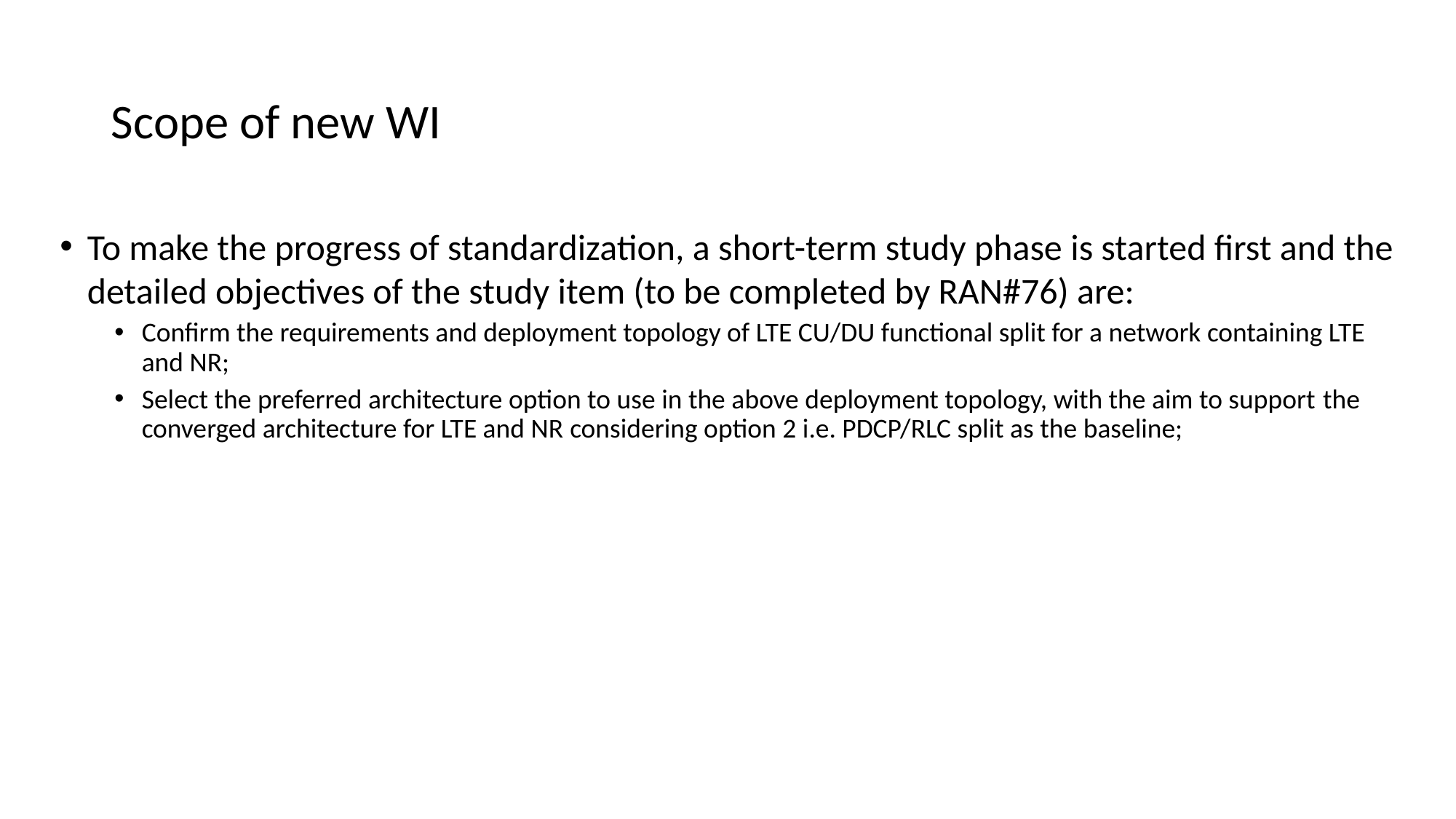

# Scope of new WI
To make the progress of standardization, a short-term study phase is started first and the detailed objectives of the study item (to be completed by RAN#76) are:
Confirm the requirements and deployment topology of LTE CU/DU functional split for a network containing LTE and NR;
Select the preferred architecture option to use in the above deployment topology, with the aim to support the converged architecture for LTE and NR considering option 2 i.e. PDCP/RLC split as the baseline;